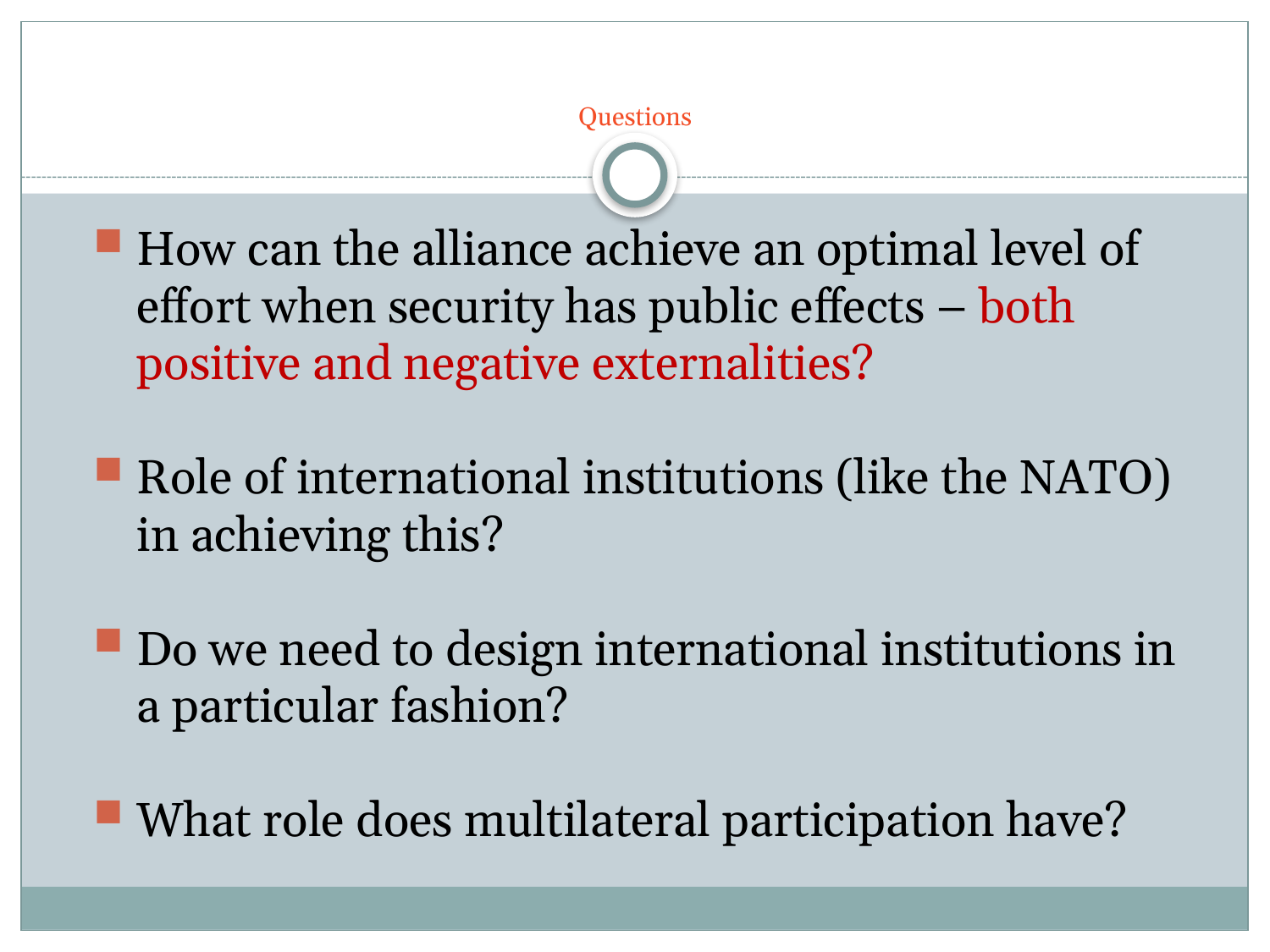

# Questions
How can the alliance achieve an optimal level of effort when security has public effects – both positive and negative externalities?

Role of international institutions (like the NATO) in achieving this?

Do we need to design international institutions in a particular fashion?

What role does multilateral participation have?